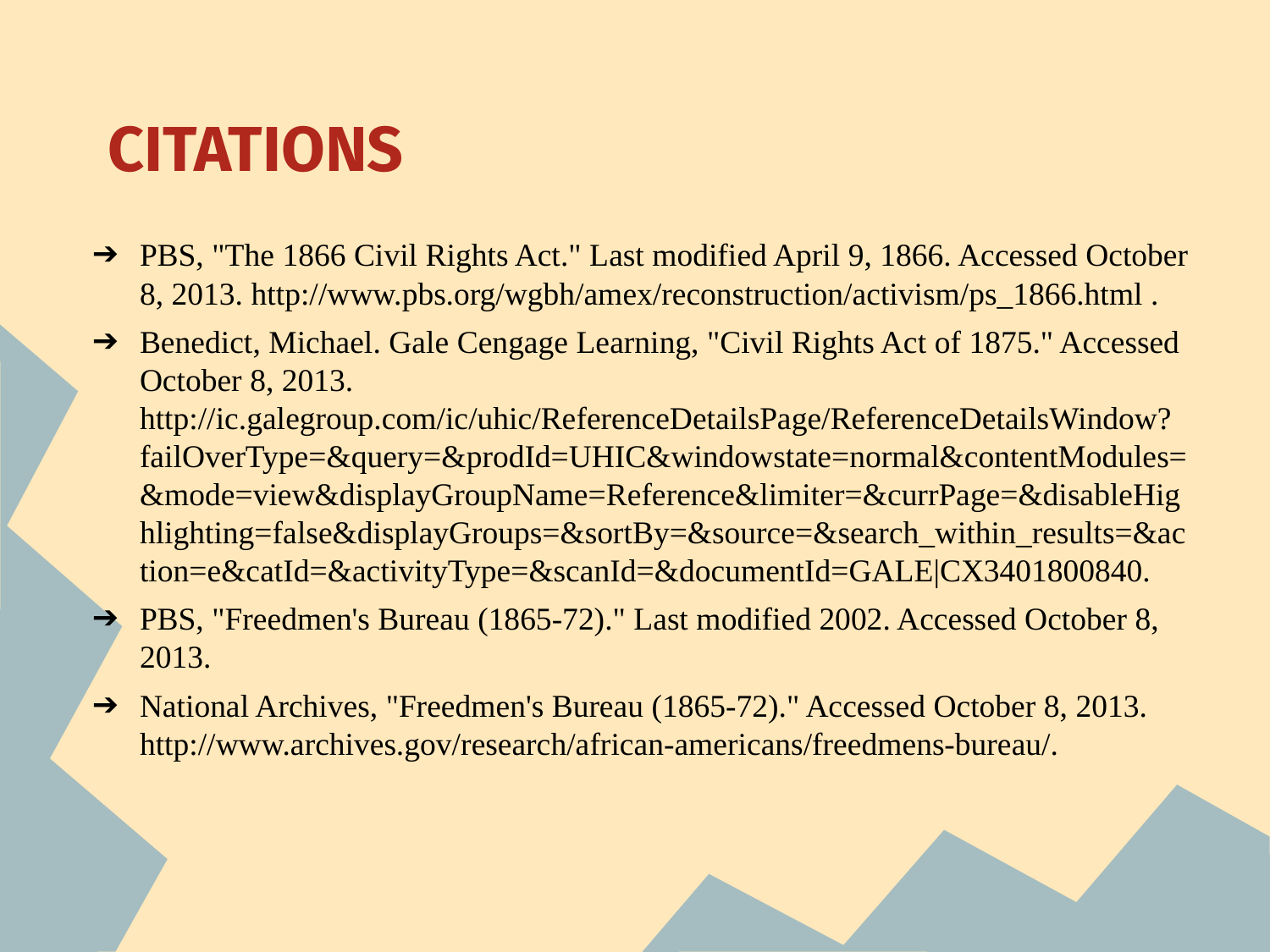

# CITATIONS
PBS, "The 1866 Civil Rights Act." Last modified April 9, 1866. Accessed October 8, 2013. http://www.pbs.org/wgbh/amex/reconstruction/activism/ps_1866.html .
Benedict, Michael. Gale Cengage Learning, "Civil Rights Act of 1875." Accessed October 8, 2013. http://ic.galegroup.com/ic/uhic/ReferenceDetailsPage/ReferenceDetailsWindow?failOverType=&query=&prodId=UHIC&windowstate=normal&contentModules=&mode=view&displayGroupName=Reference&limiter=&currPage=&disableHighlighting=false&displayGroups=&sortBy=&source=&search_within_results=&action=e&catId=&activityType=&scanId=&documentId=GALE|CX3401800840.
PBS, "Freedmen's Bureau (1865-72)." Last modified 2002. Accessed October 8, 2013.
National Archives, "Freedmen's Bureau (1865-72)." Accessed October 8, 2013. http://www.archives.gov/research/african-americans/freedmens-bureau/.